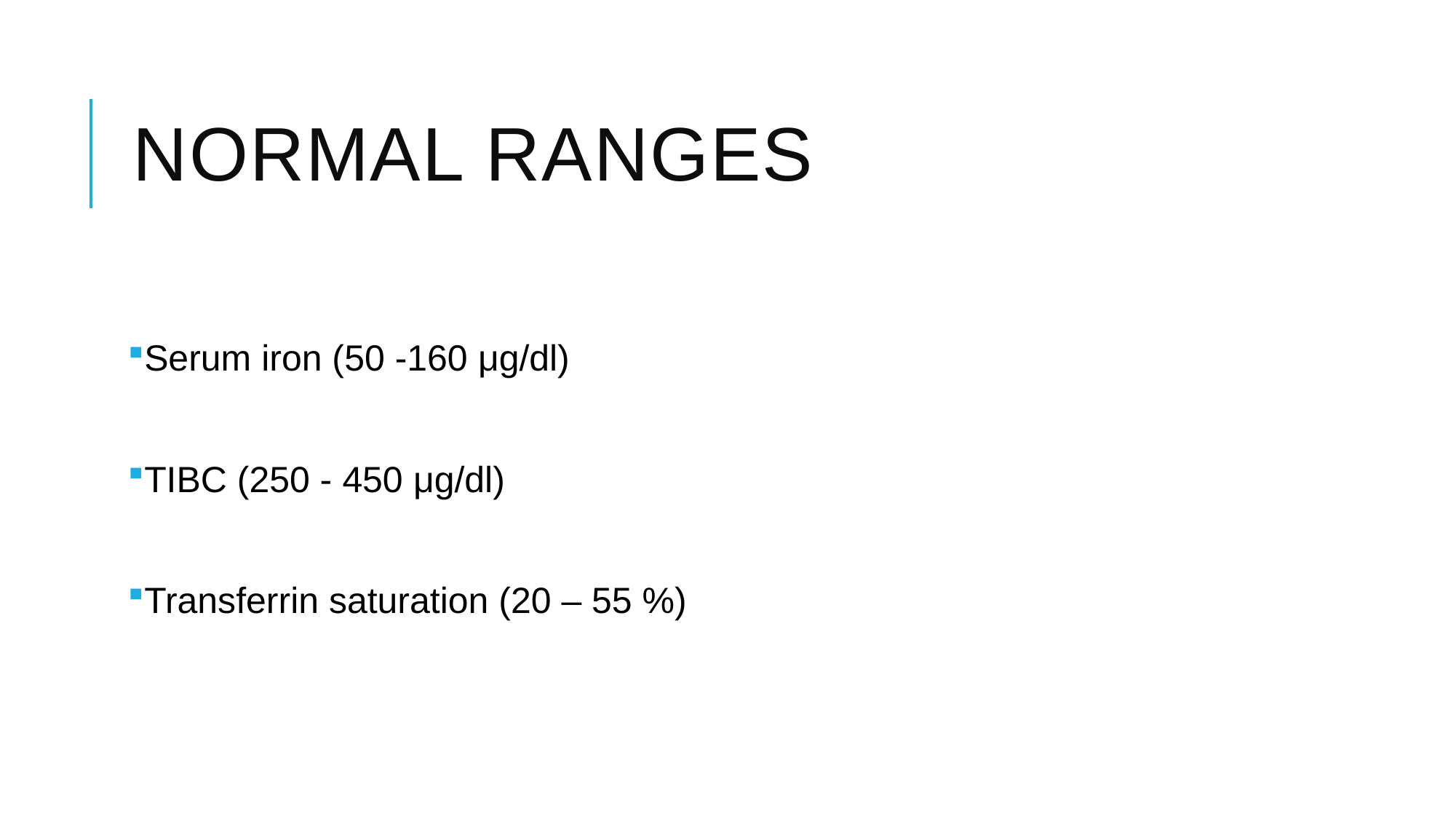

# Normal ranges

Serum iron (50 -160 μg/dl)

TIBC (250 - 450 μg/dl)

Transferrin saturation (20 – 55 %)